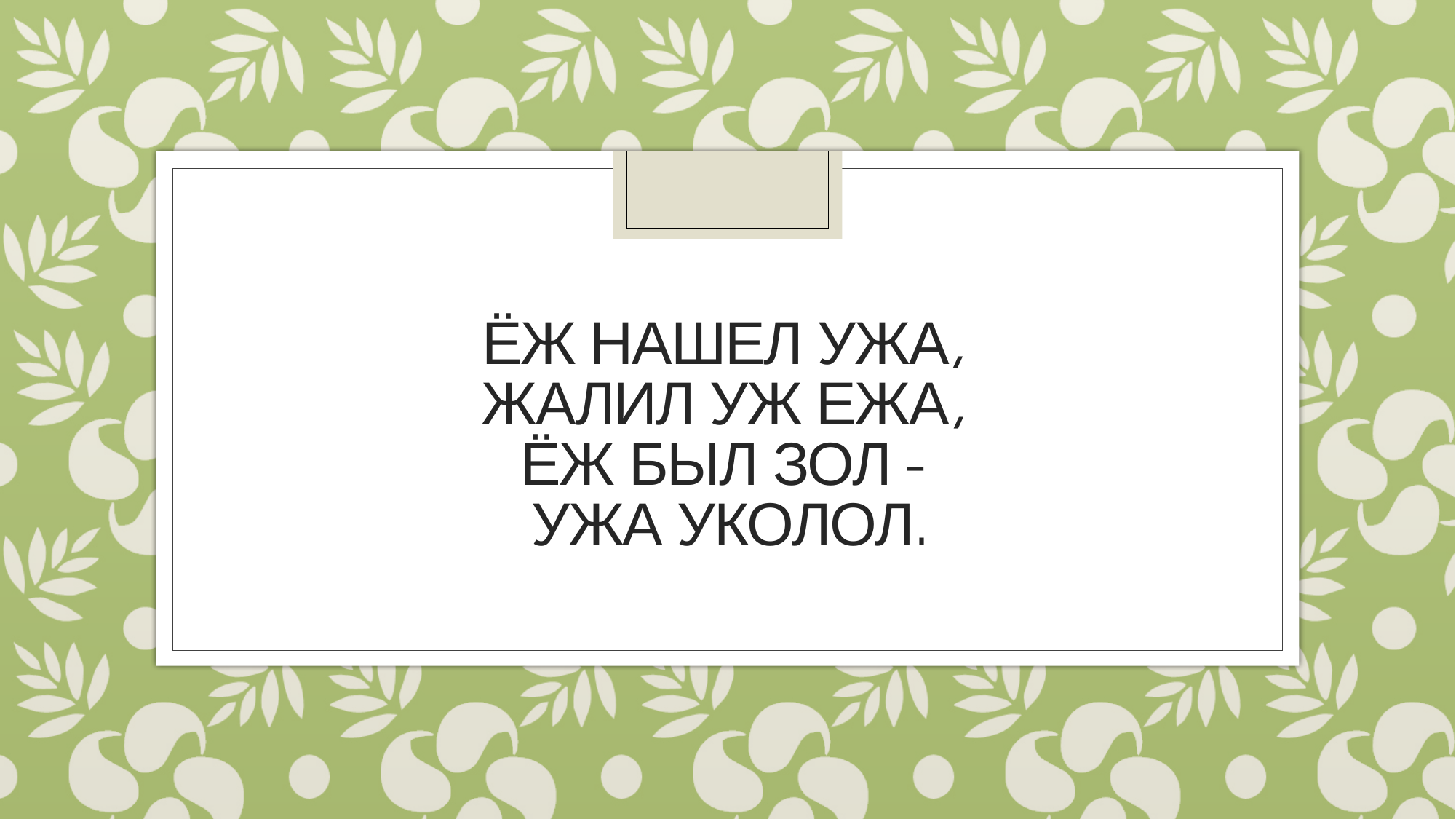

# Ёж нашел ужа,  Жалил уж ежа,  Ёж был зол -  Ужа уколол.